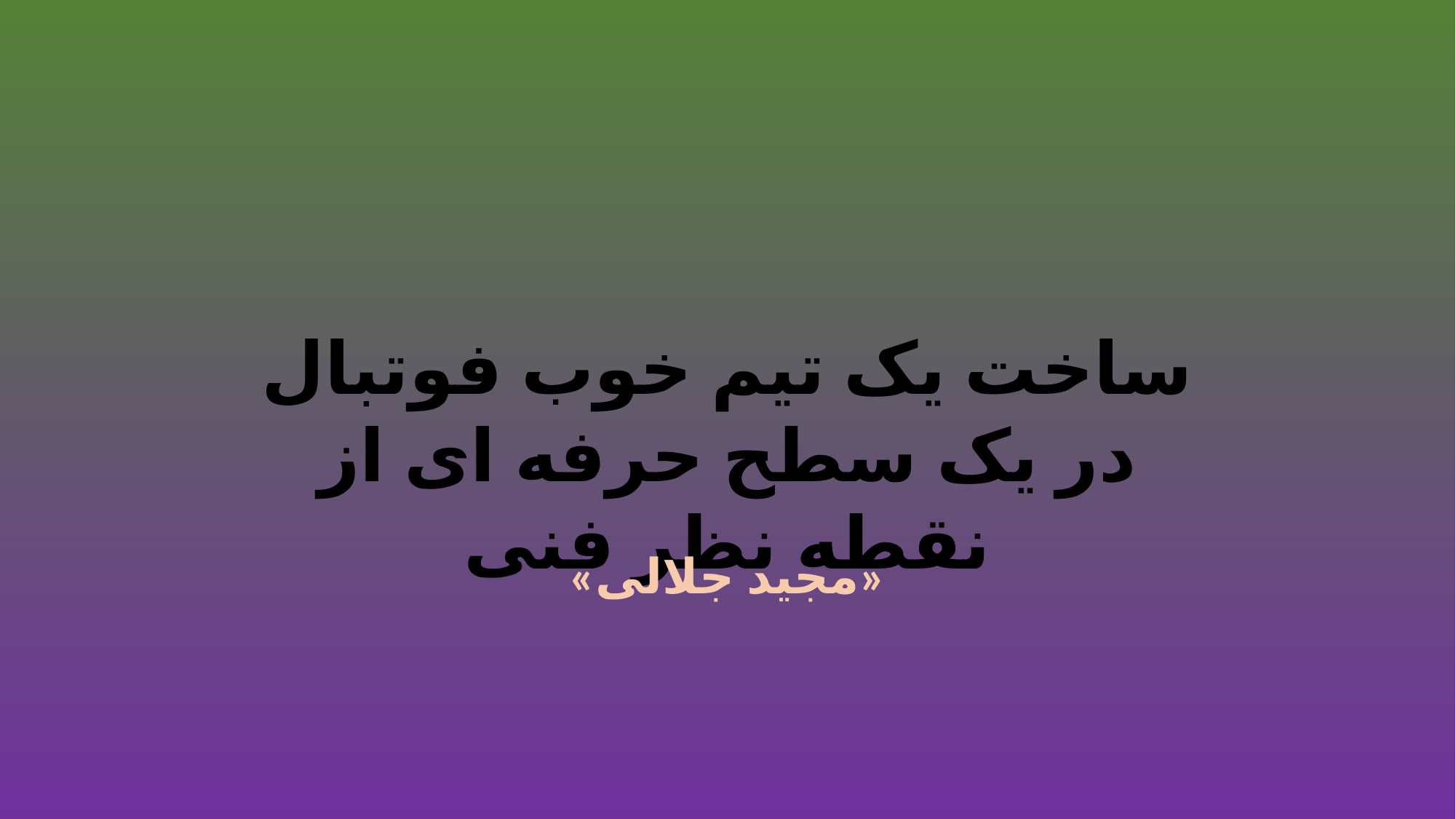

ساخت یک تیم خوب فوتبال
در یک سطح حرفه ای از نقطه نظر فنی
«مجید جلالی»